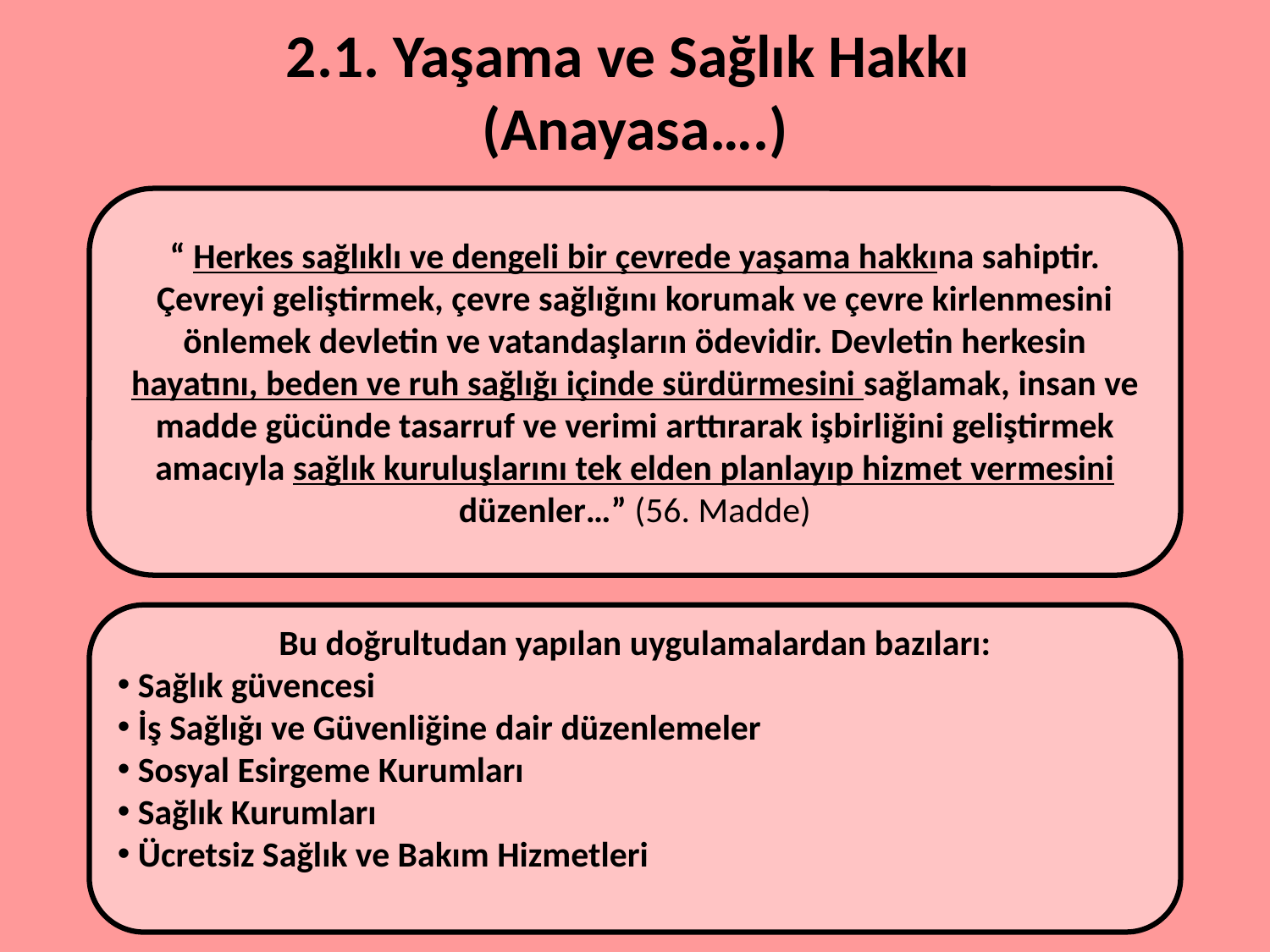

# 2.1. Yaşama ve Sağlık Hakkı (Anayasa….)
“ Herkes sağlıklı ve dengeli bir çevrede yaşama hakkına sahiptir. Çevreyi geliştirmek, çevre sağlığını korumak ve çevre kirlenmesini önlemek devletin ve vatandaşların ödevidir. Devletin herkesin hayatını, beden ve ruh sağlığı içinde sürdürmesini sağlamak, insan ve madde gücünde tasarruf ve verimi arttırarak işbirliğini geliştirmek amacıyla sağlık kuruluşlarını tek elden planlayıp hizmet vermesini düzenler…” (56. Madde)
Bu doğrultudan yapılan uygulamalardan bazıları:
 Sağlık güvencesi
 İş Sağlığı ve Güvenliğine dair düzenlemeler
 Sosyal Esirgeme Kurumları
 Sağlık Kurumları
 Ücretsiz Sağlık ve Bakım Hizmetleri